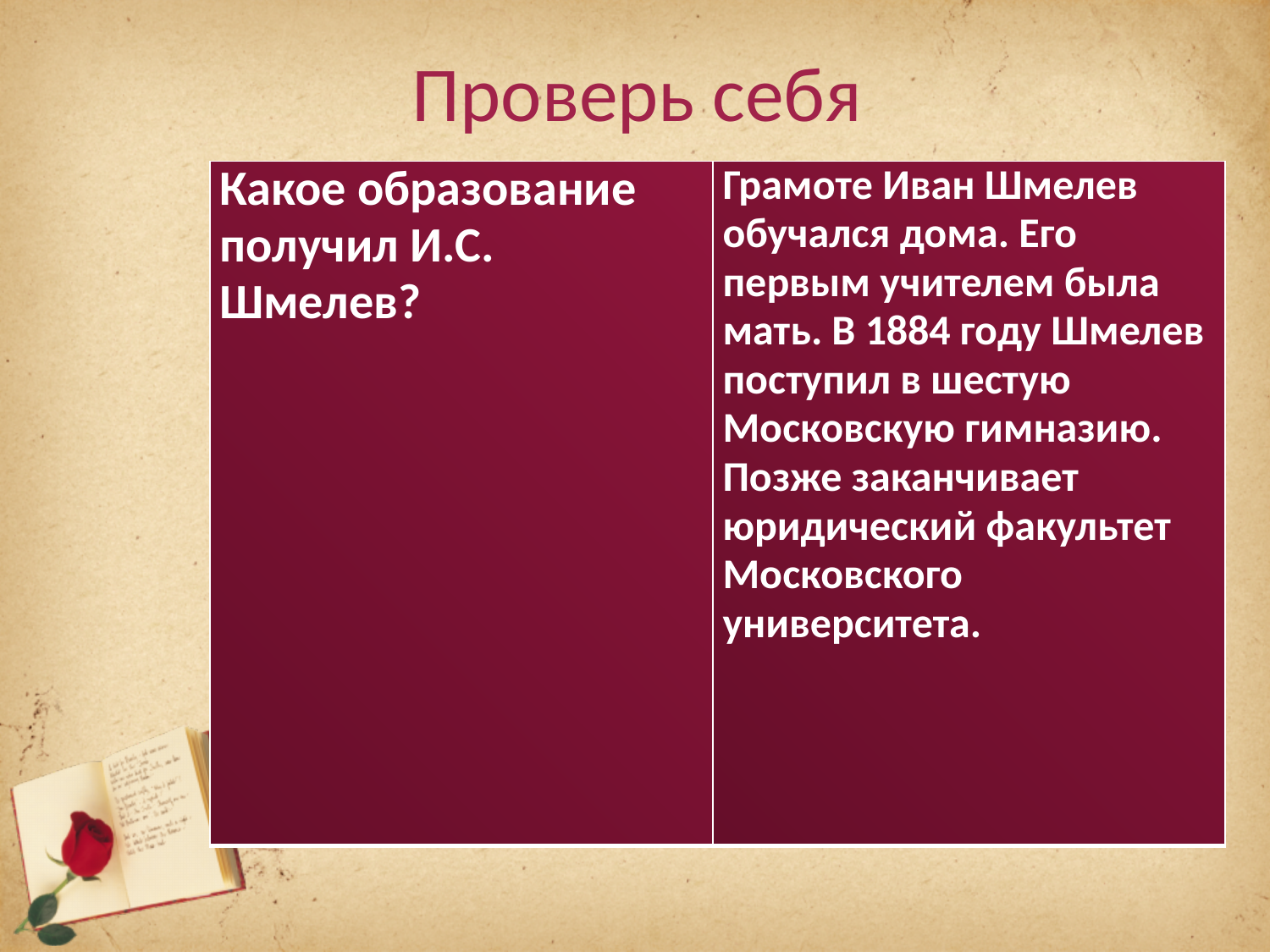

# Проверь себя
| Какое образование получил И.С. Шмелев? | Грамоте Иван Шмелев обучался дома. Его первым учителем была мать. В 1884 году Шмелев поступил в шестую Московскую гимназию. Позже заканчивает юридический факультет Московского университета. |
| --- | --- |